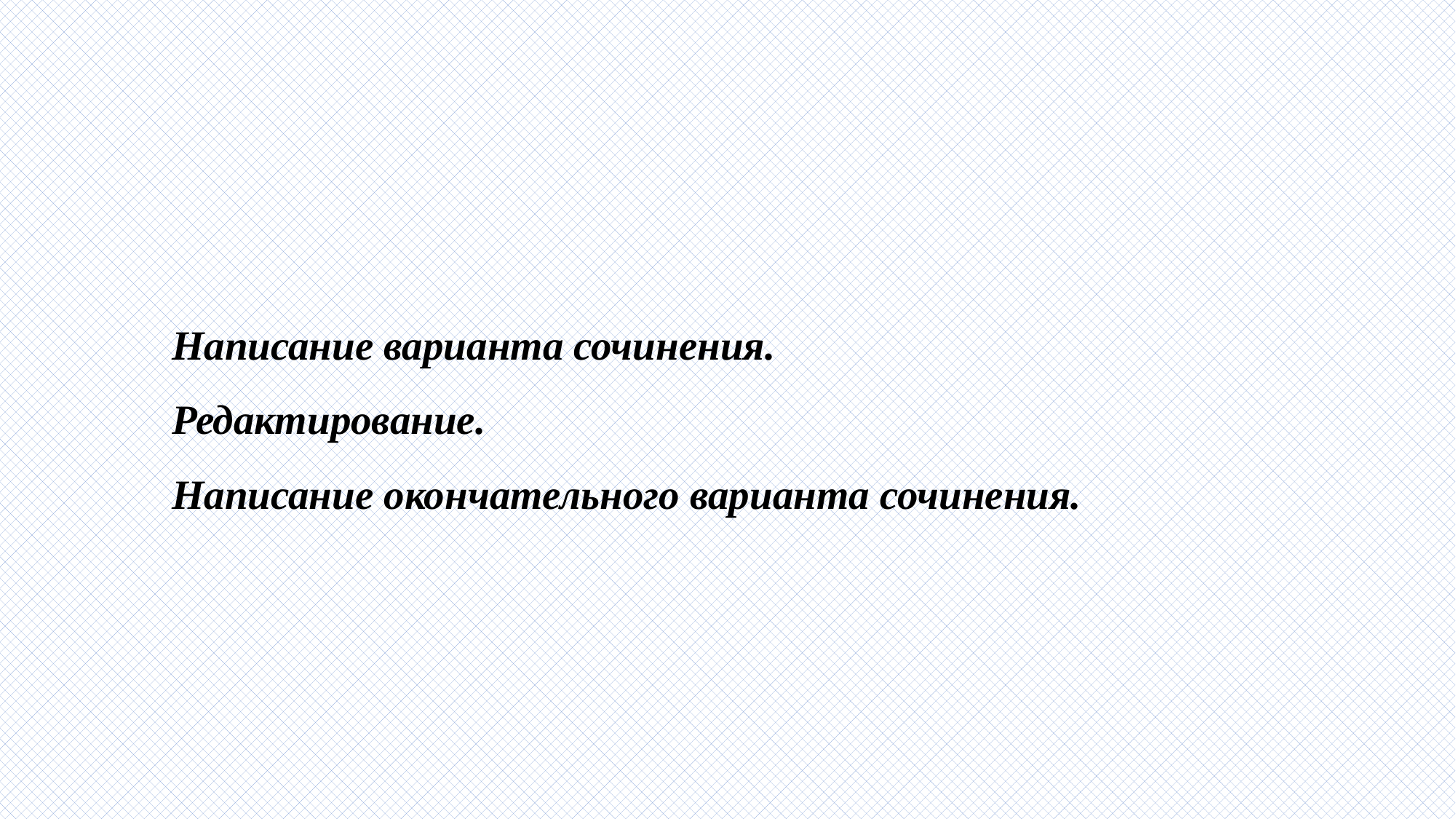

# Написание варианта сочинения. Редактирование. Написание окончательного варианта сочинения.